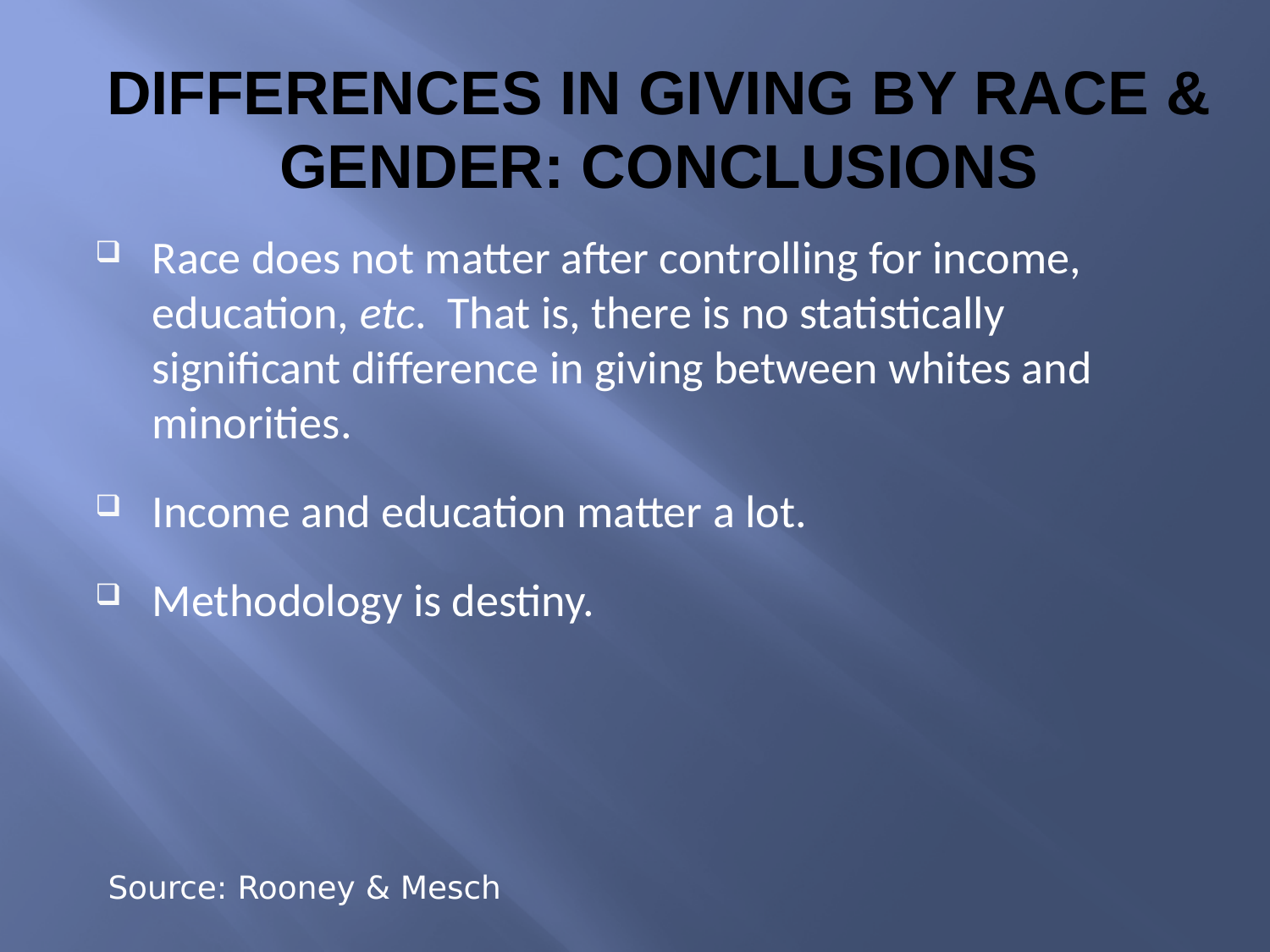

# DIFFERENCES IN GIVING BY RACE & GENDER: CONCLUSIONS
Race does not matter after controlling for income, education, etc.  That is, there is no statistically significant difference in giving between whites and minorities.

Income and education matter a lot.

Methodology is destiny.
Source: Rooney & Mesch